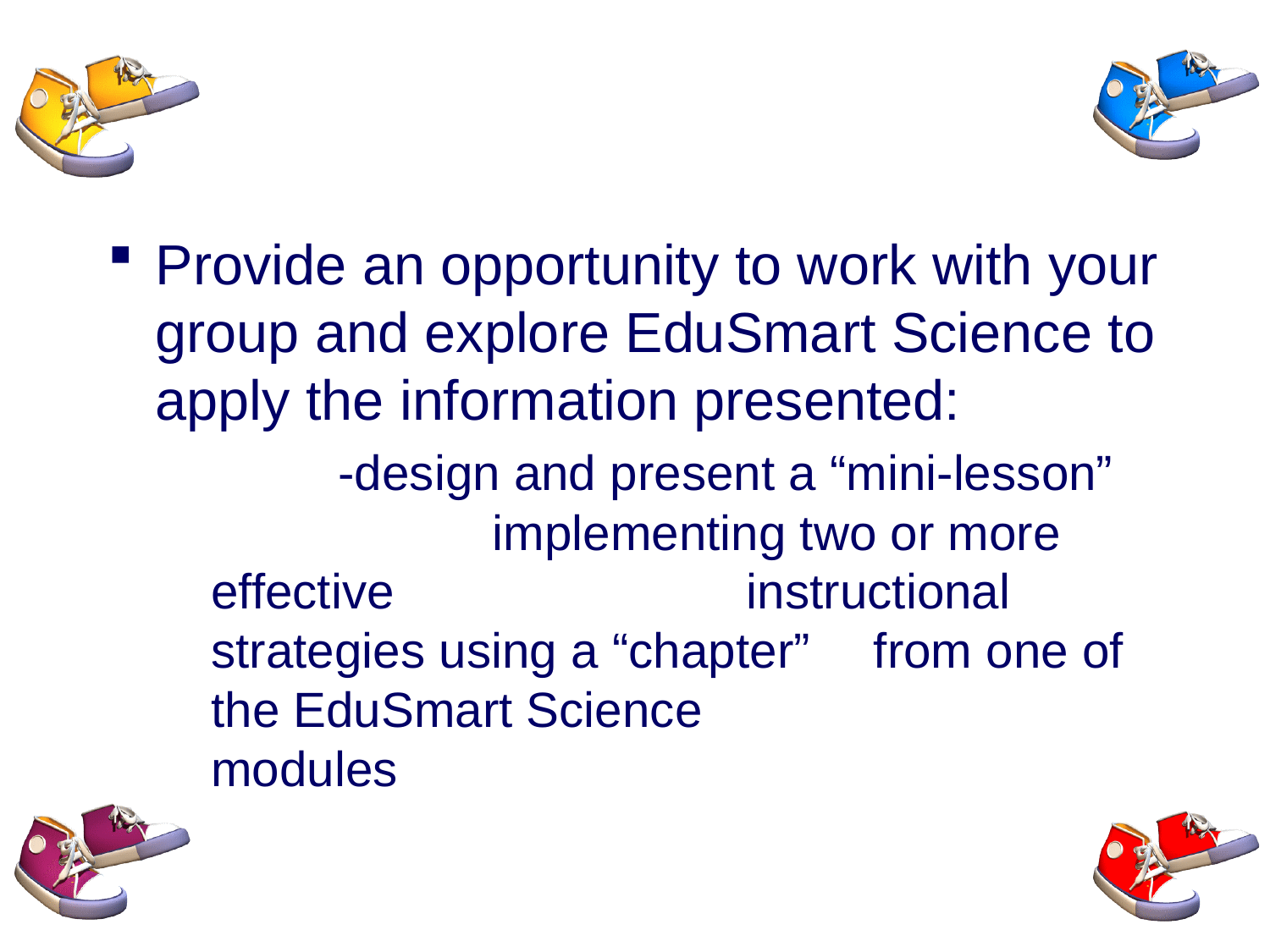

Provide an opportunity to work with your group and explore EduSmart Science to apply the information presented:
		-design and present a “mini-lesson” 		  implementing two or more effective 	           	  instructional strategies using a “chapter” 	  from one of the EduSmart Science   		  modules